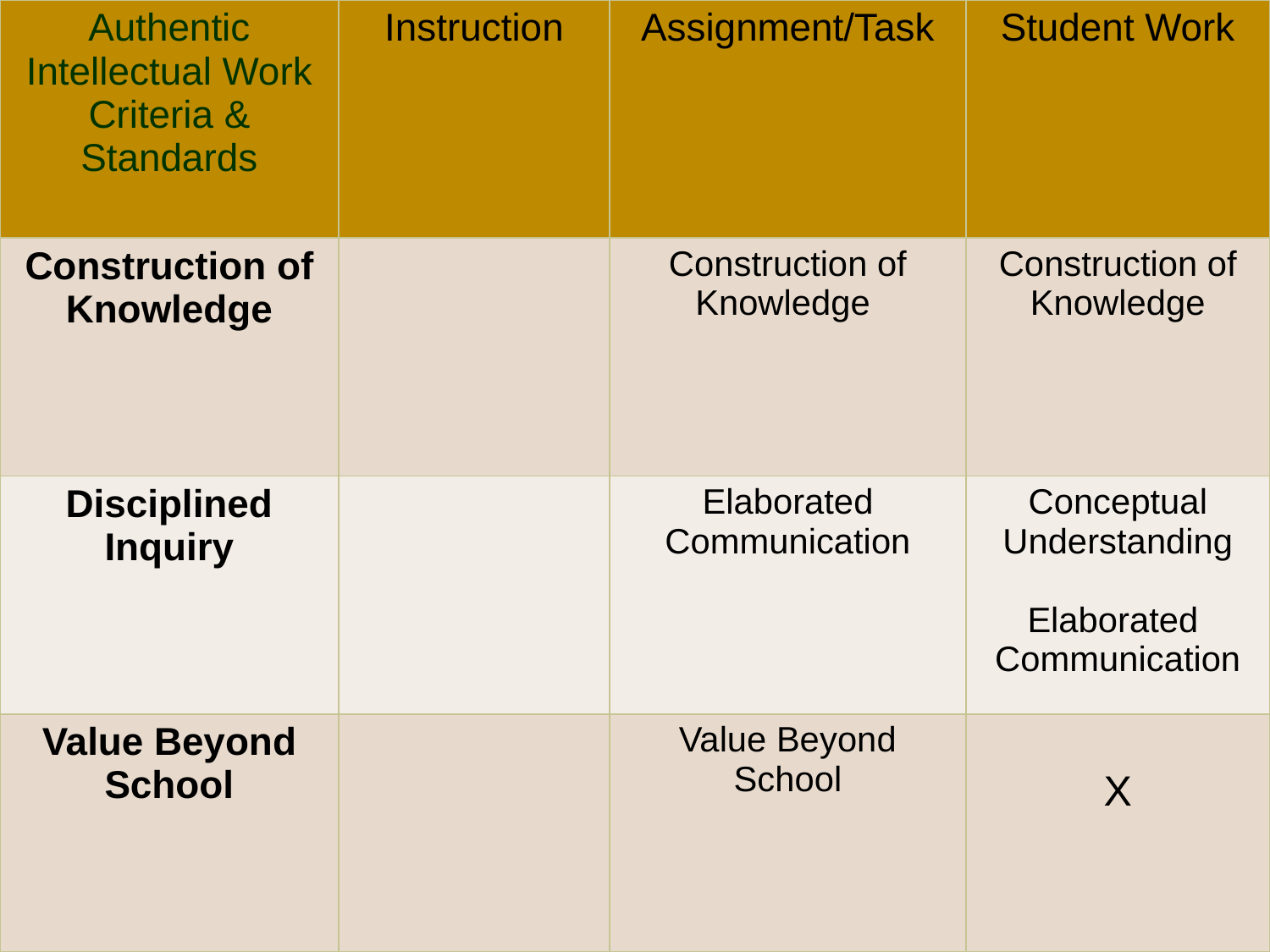

| Authentic Intellectual Work Criteria & Standards | Instruction | Assignment/Task | Student Work |
| --- | --- | --- | --- |
| Construction of Knowledge |  | Construction of Knowledge | Construction of Knowledge |
| Disciplined Inquiry |  | Elaborated Communication | Conceptual Understanding Elaborated Communication |
| Value Beyond School |  | Value Beyond School | X |